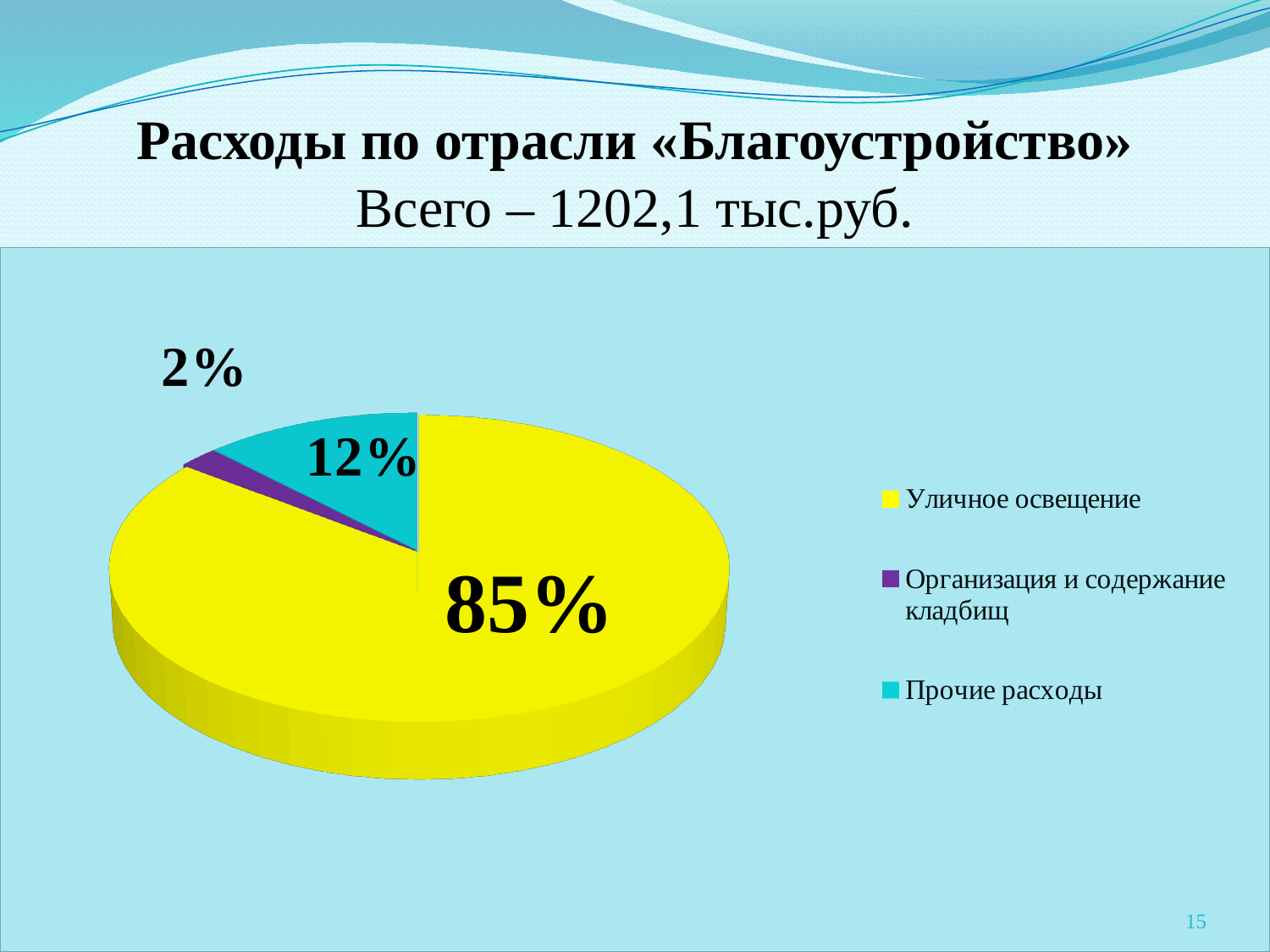

# Расходы по отрасли «Благоустройство» Всего – 1202,1 тыс.руб.

[unsupported chart]

15